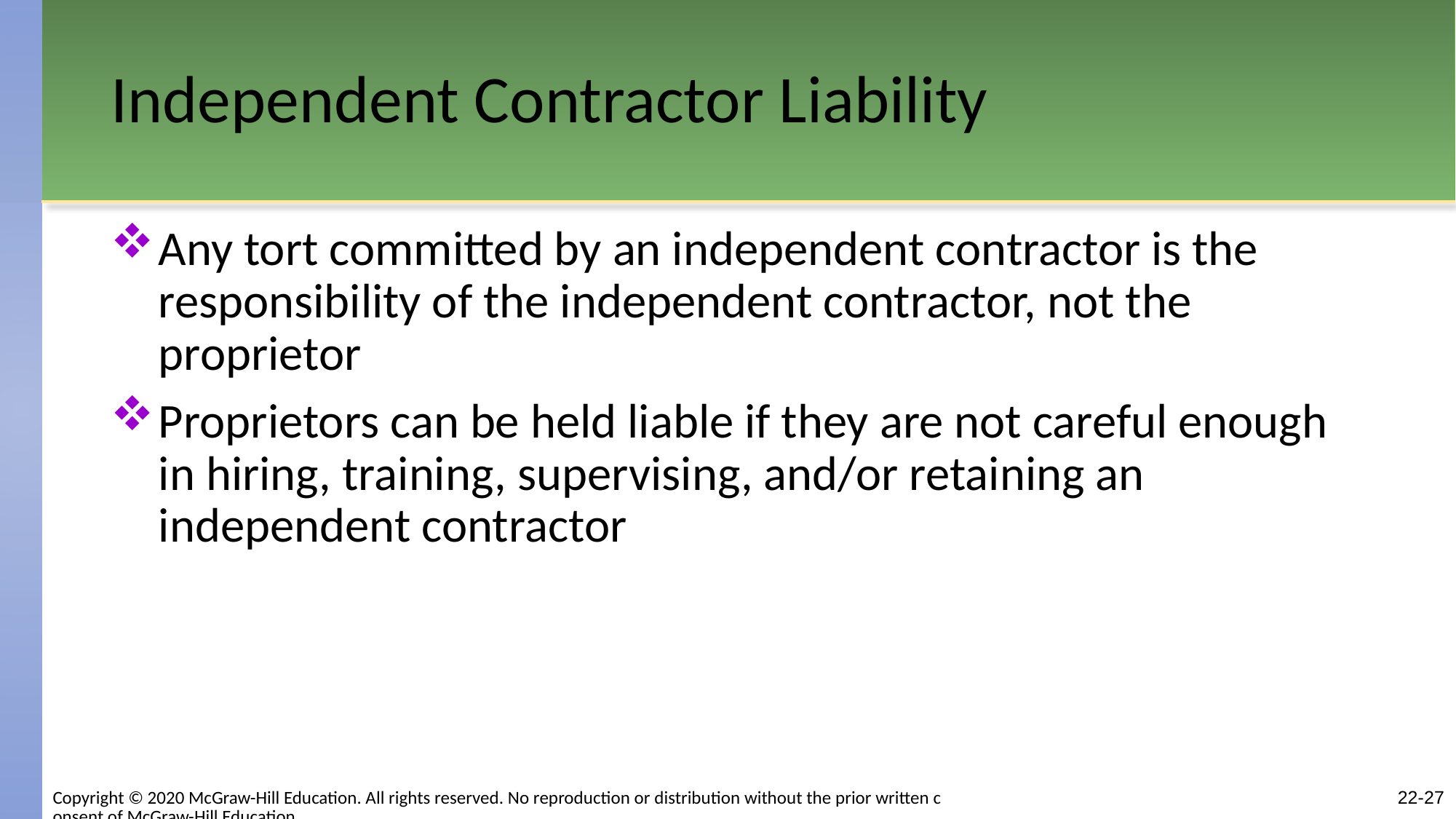

# Independent Contractor Liability
Any tort committed by an independent contractor is the responsibility of the independent contractor, not the proprietor
Proprietors can be held liable if they are not careful enough in hiring, training, supervising, and/or retaining an independent contractor
22-27
Copyright © 2020 McGraw-Hill Education. All rights reserved. No reproduction or distribution without the prior written consent of McGraw-Hill Education.